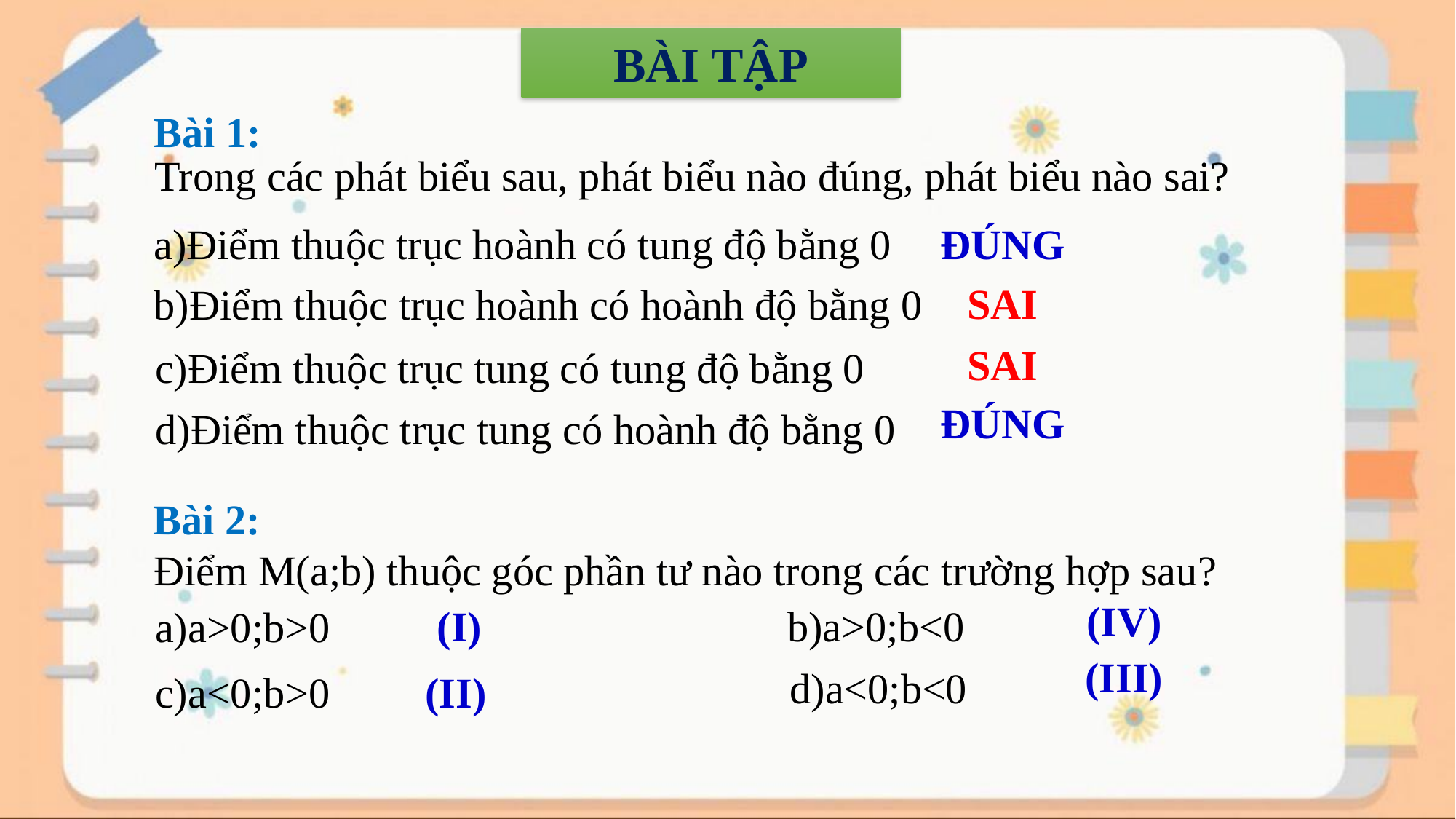

BÀI TẬP
Bài 1:
Trong các phát biểu sau, phát biểu nào đúng, phát biểu nào sai?
a)Điểm thuộc trục hoành có tung độ bằng 0
ĐÚNG
SAI
b)Điểm thuộc trục hoành có hoành độ bằng 0
SAI
c)Điểm thuộc trục tung có tung độ bằng 0
ĐÚNG
d)Điểm thuộc trục tung có hoành độ bằng 0
Bài 2:
Điểm M(a;b) thuộc góc phần tư nào trong các trường hợp sau?
(IV)
(I)
b)a>0;b<0
a)a>0;b>0
(III)
d)a<0;b<0
c)a<0;b>0
(II)